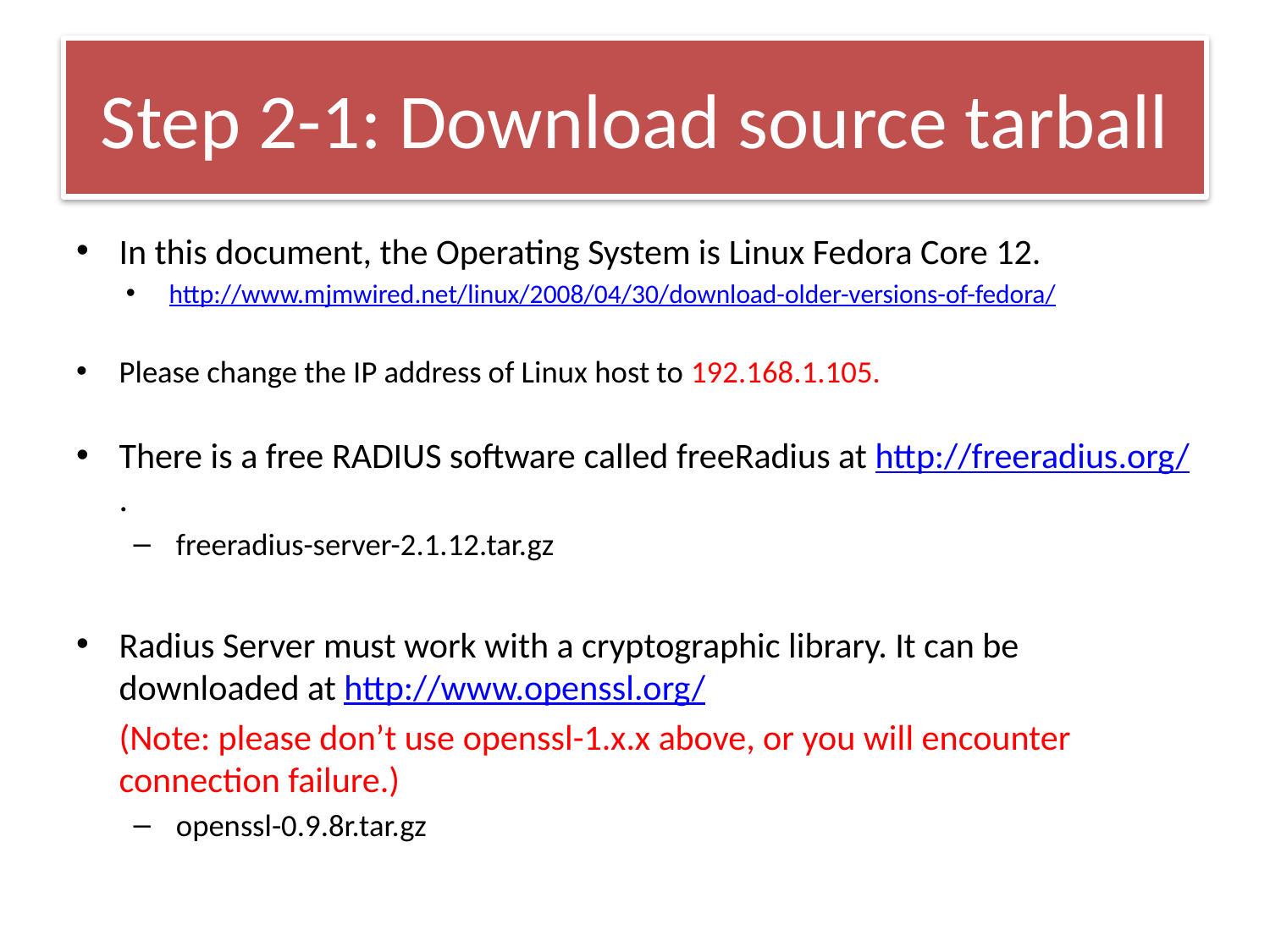

# Step 2-1: Download source tarball
In this document, the Operating System is Linux Fedora Core 12.
http://www.mjmwired.net/linux/2008/04/30/download-older-versions-of-fedora/

Please change the IP address of Linux host to 192.168.1.105.

There is a free RADIUS software called freeRadius at http://freeradius.org/.
 freeradius-server-2.1.12.tar.gz

Radius Server must work with a cryptographic library. It can be downloaded at http://www.openssl.org/
	(Note: please don’t use openssl-1.x.x above, or you will encounter connection failure.)
 openssl-0.9.8r.tar.gz